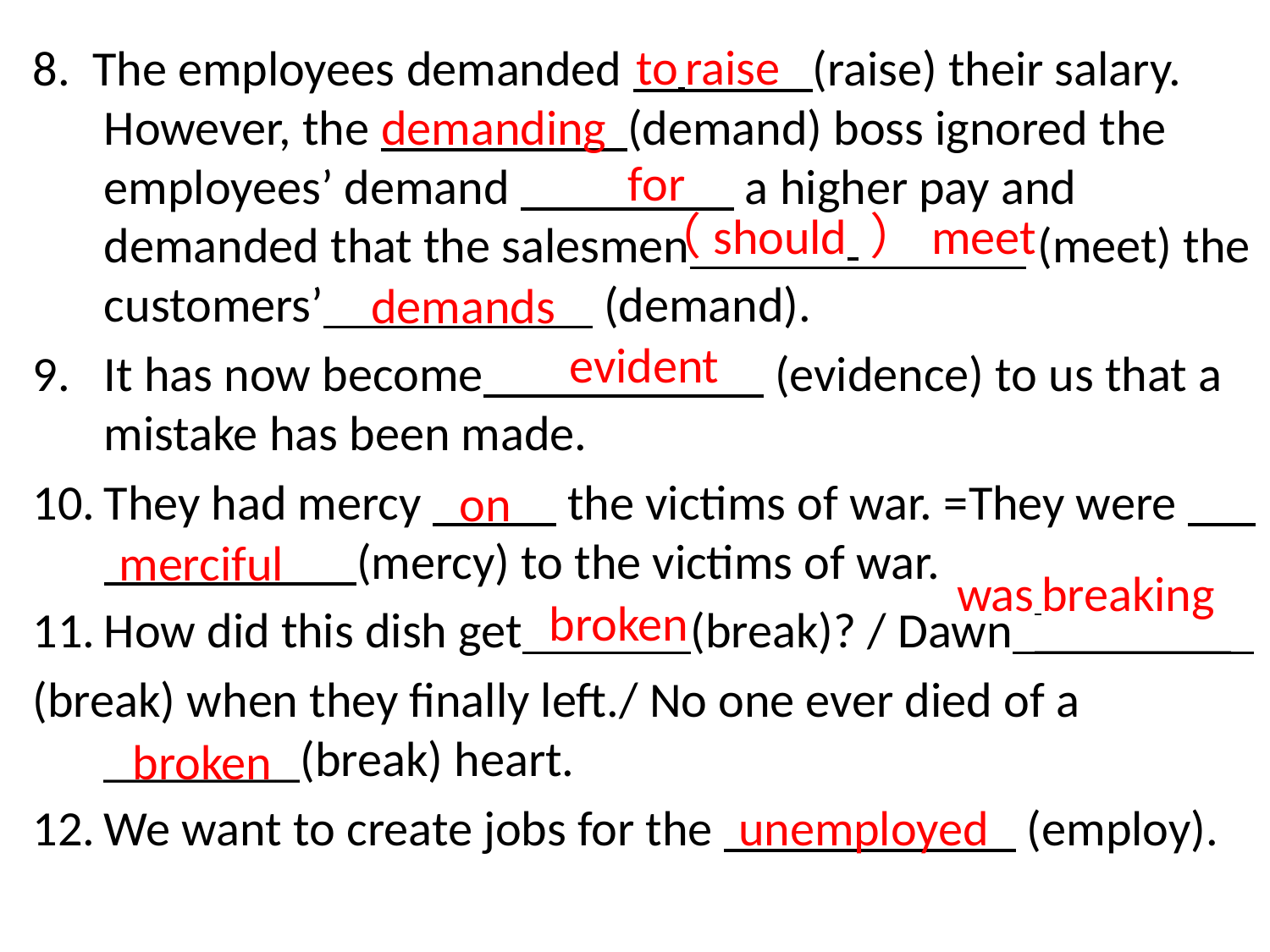

8.  The employees demanded                 (raise) their salary. However, the                       (demand) boss ignored the employees’ demand                     a higher pay and demanded that the salesmen                               (meet) the customers’                         (demand).
It has now become                          (evidence) to us that a mistake has been made.
They had mercy             the victims of war. =They were             ________(mercy) to the victims of war.
How did this dish get               (break)? / Dawn  ________
(break) when they finally left./ No one ever died of a ________(break) heart.
We want to create jobs for the                            (employ).
to raise
demanding
for
（should ）meet
demands
evident
on
merciful
was breaking
broken
broken
unemployed